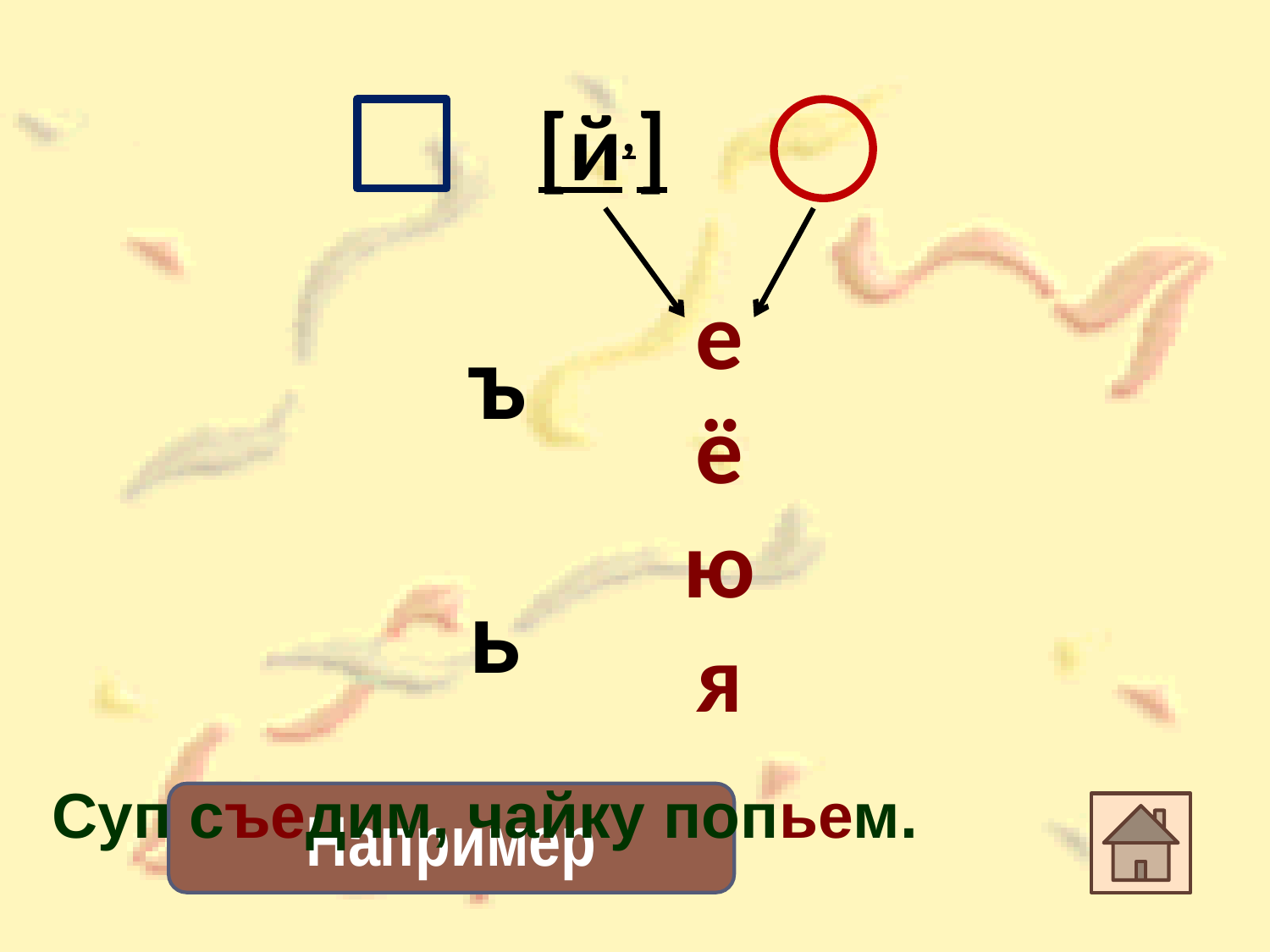

[й,]

е
ё
ю
я
ъ
ь
Суп съедим, чайку попьем.

Например